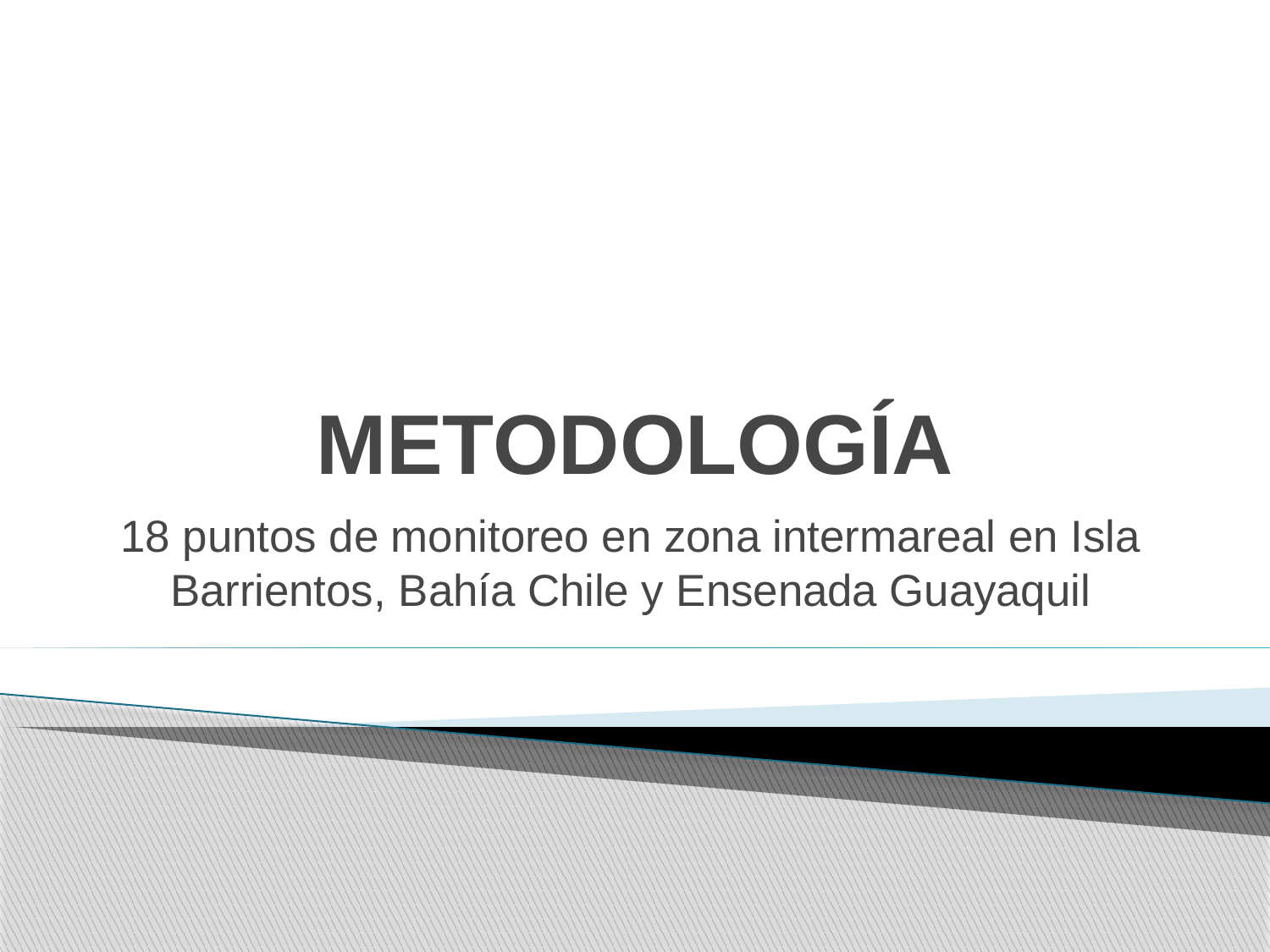

# METODOLOGÍA
18 puntos de monitoreo en zona intermareal en Isla Barrientos, Bahía Chile y Ensenada Guayaquil